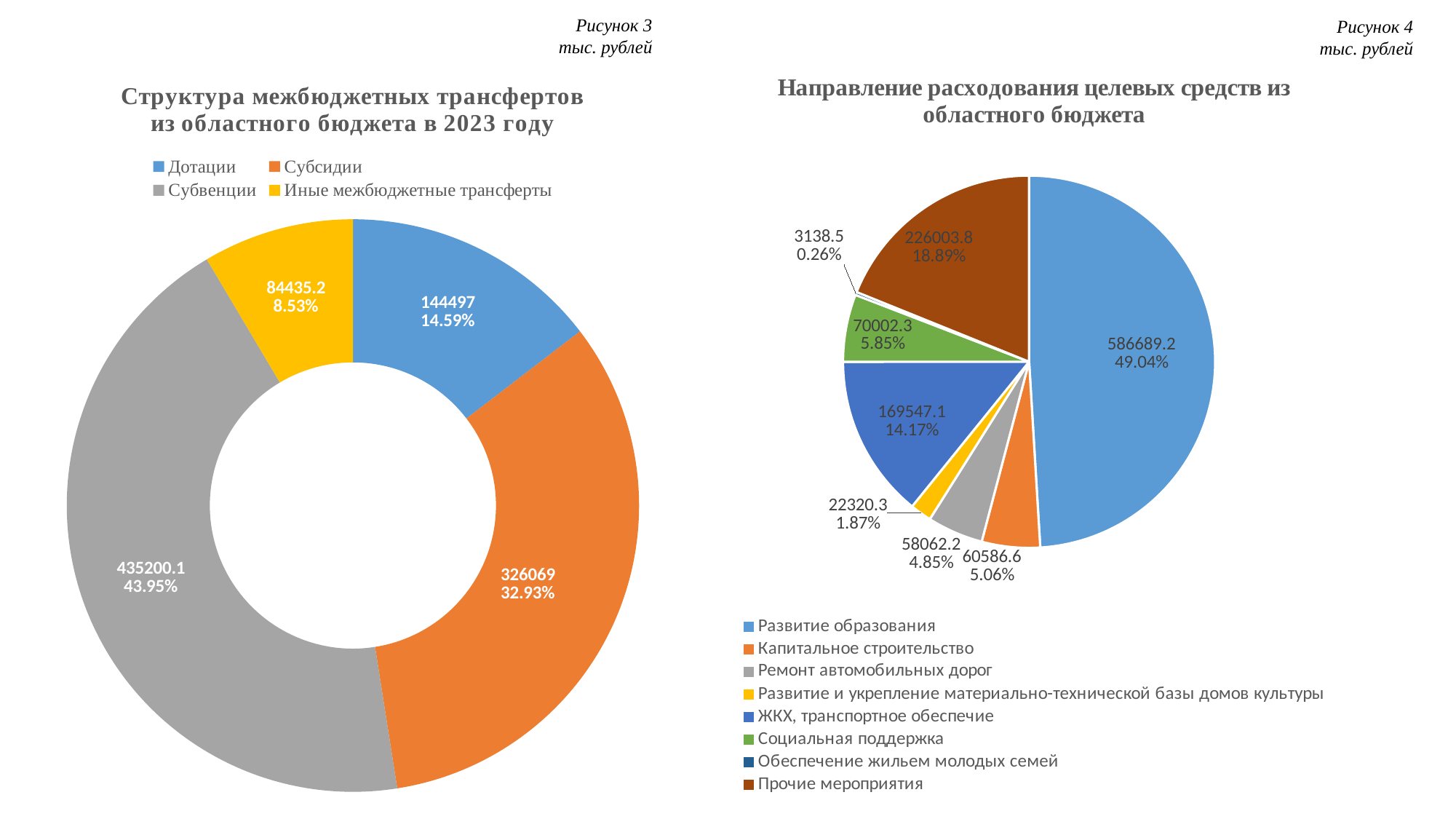

Рисунок 3
тыс. рублей
Рисунок 4
тыс. рублей

### Chart:

| Category | Направление расходования целевых средств из областного бюджета |
|---|---|
| Развитие образования | 586689.2 |
| Капитальное строительство | 60586.6 |
| Ремонт автомобильных дорог | 58062.2 |
| Развитие и укрепление материально-технической базы домов культуры | 22320.3 |
| ЖКХ, транспортное обеспечие | 169547.1 |
| Социальная поддержка | 70002.3 |
| Обеспечение жильем молодых семей | 3138.5 |
| Прочие мероприятия | 226003.8 |

### Chart: Структура межбюджетных трансфертов из областного бюджета в 2023 году

| Category | Структура межбюджетных трансфертов из областного бюджета в 2023 году |
|---|---|
| Дотации | 144497.0 |
| Субсидии | 326069.0 |
| Субвенции | 435200.1 |
| Иные межбюджетные трансферты | 84435.2 |